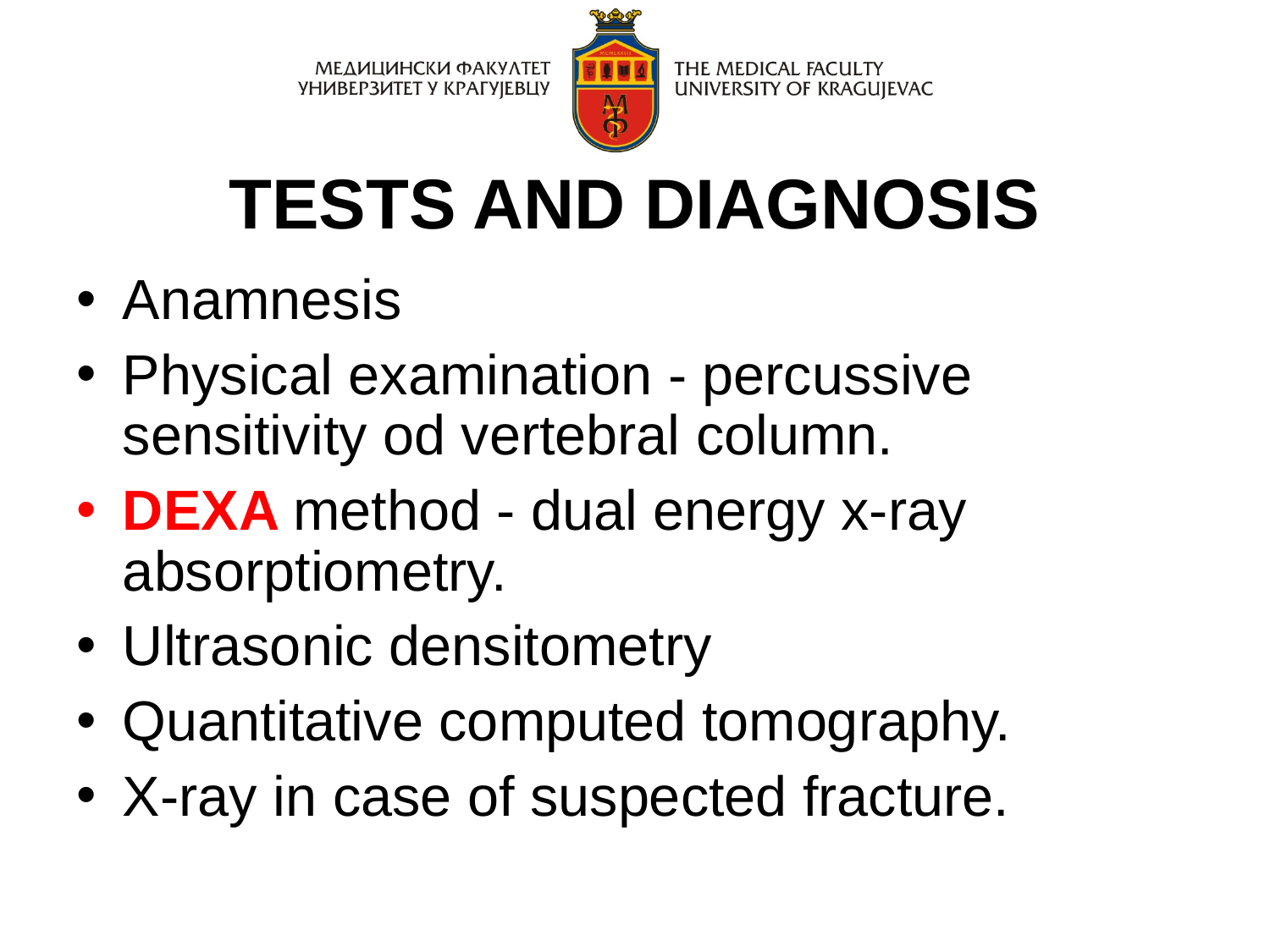

TESTS AND DIAGNOSIS
Anamnesis
Physical examination - percussive sensitivity od vertebral column.
DEXA method - dual energy x-ray absorptiometry.
Ultrasonic densitometry
Quantitative computed tomography.
X-ray in case of suspected fracture.